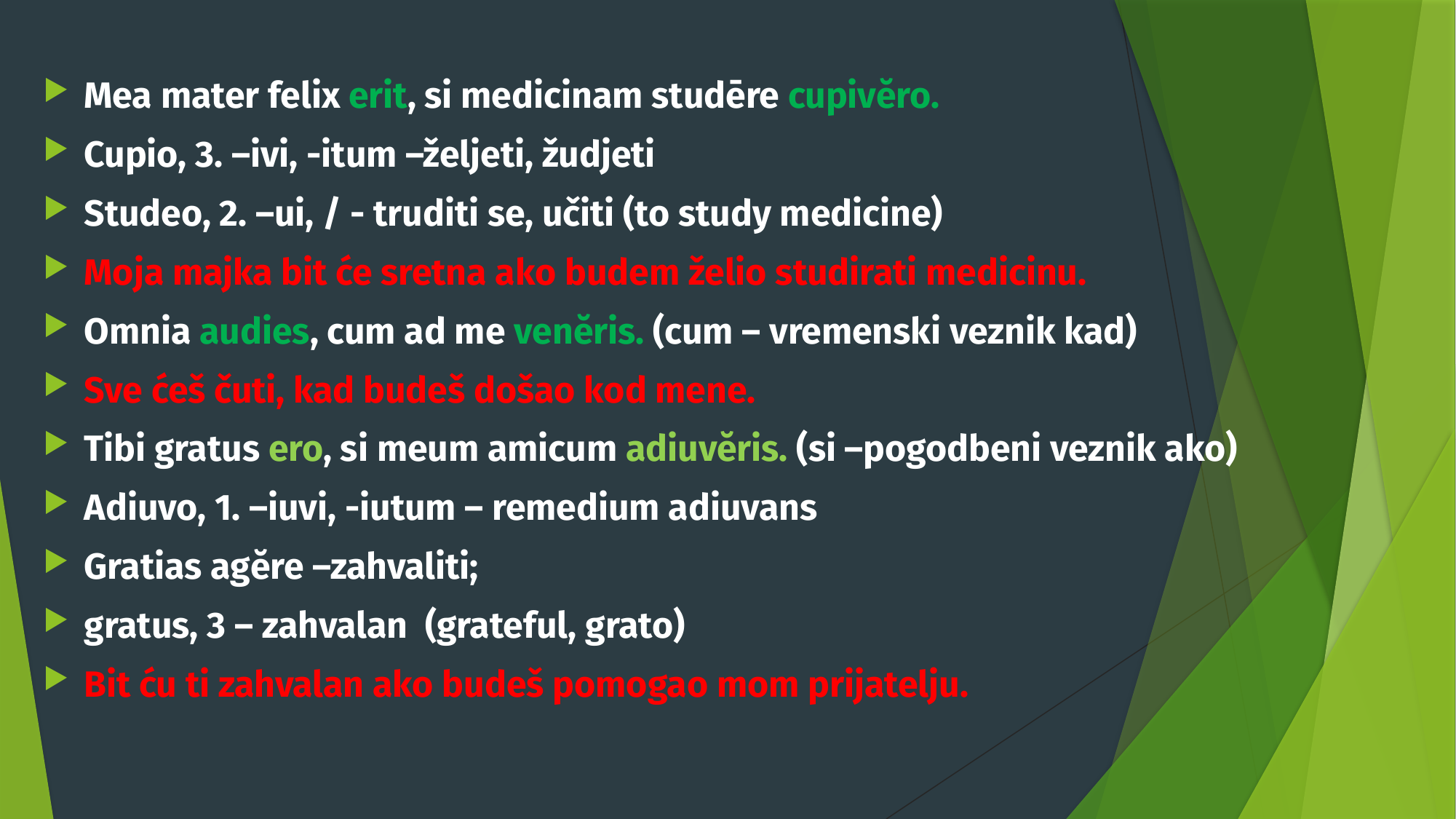

Mea mater felix erit, si medicinam studēre cupivĕro.
Cupio, 3. –ivi, -itum –željeti, žudjeti
Studeo, 2. –ui, / - truditi se, učiti (to study medicine)
Moja majka bit će sretna ako budem želio studirati medicinu.
Omnia audies, cum ad me venĕris. (cum – vremenski veznik kad)
Sve ćeš čuti, kad budeš došao kod mene.
Tibi gratus ero, si meum amicum adiuvĕris. (si –pogodbeni veznik ako)
Adiuvo, 1. –iuvi, -iutum – remedium adiuvans
Gratias agĕre –zahvaliti;
gratus, 3 – zahvalan  (grateful, grato)
Bit ću ti zahvalan ako budeš pomogao mom prijatelju.